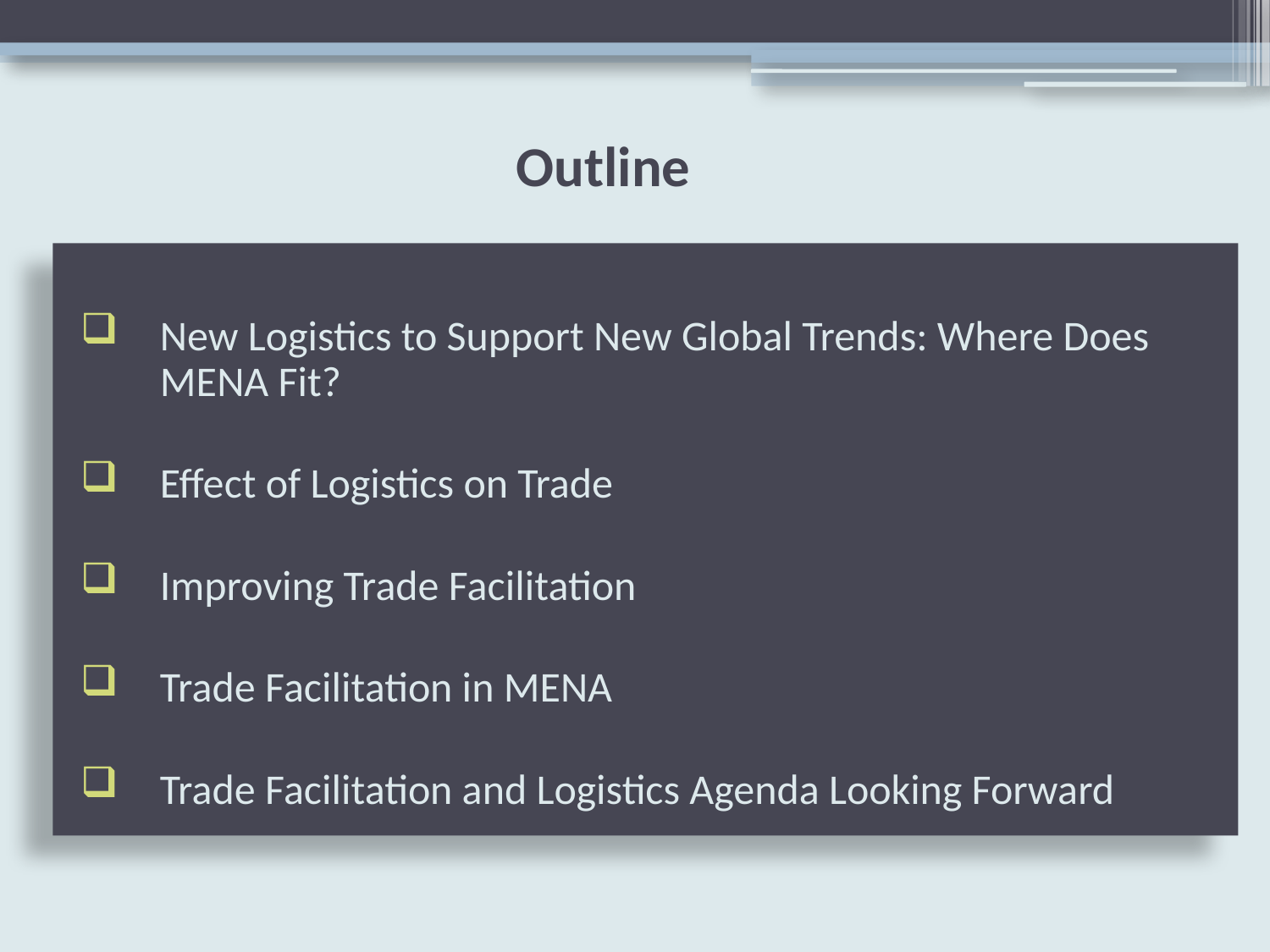

# Outline

New Logistics to Support New Global Trends: Where Does MENA Fit?

Effect of Logistics on Trade

Improving Trade Facilitation

Trade Facilitation in MENA

Trade Facilitation and Logistics Agenda Looking Forward